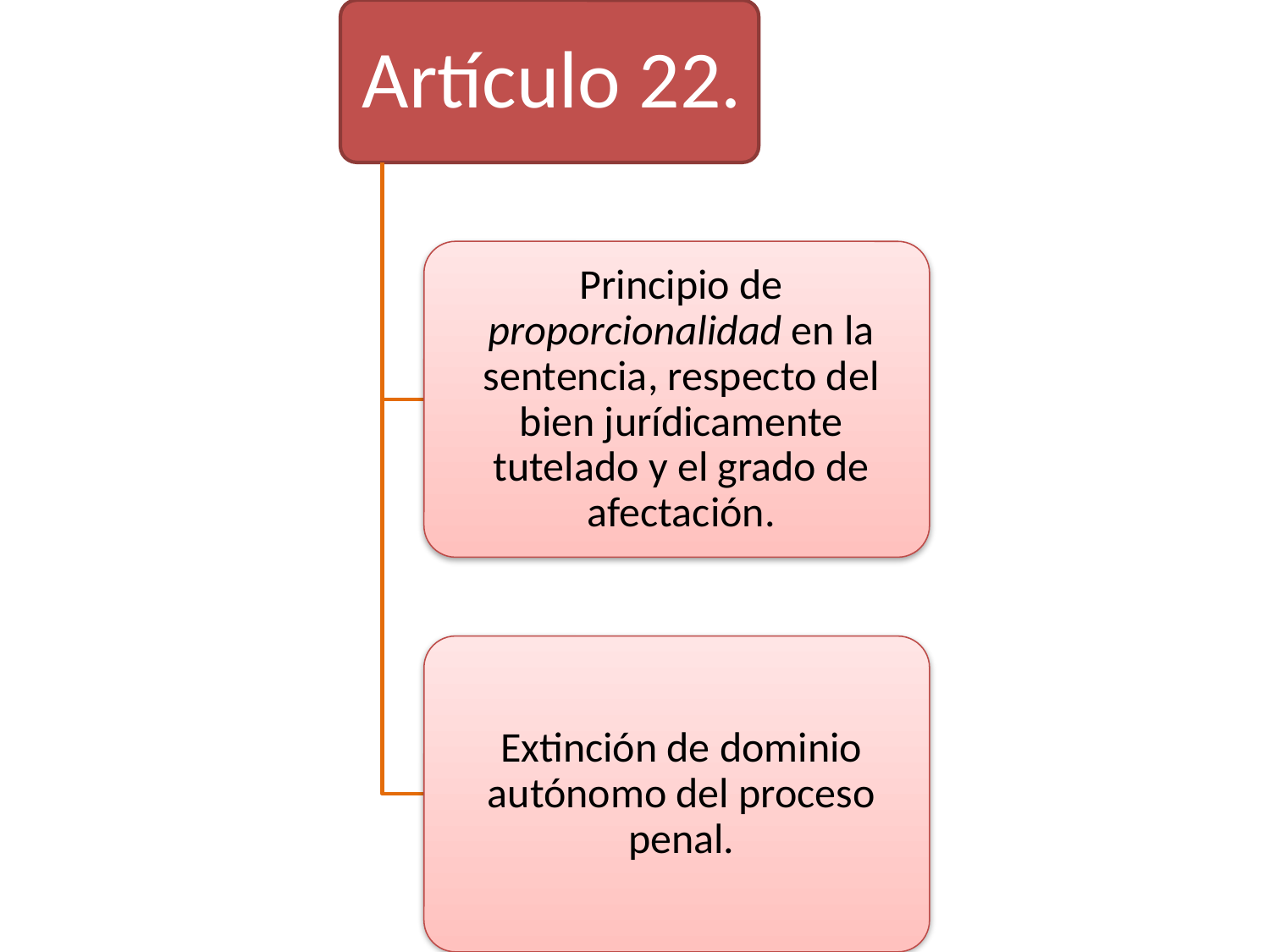

Artículo 22.
Principio de proporcionalidad en la sentencia, respecto del bien jurídicamente tutelado y el grado de afectación.
Extinción de dominio autónomo del proceso penal.